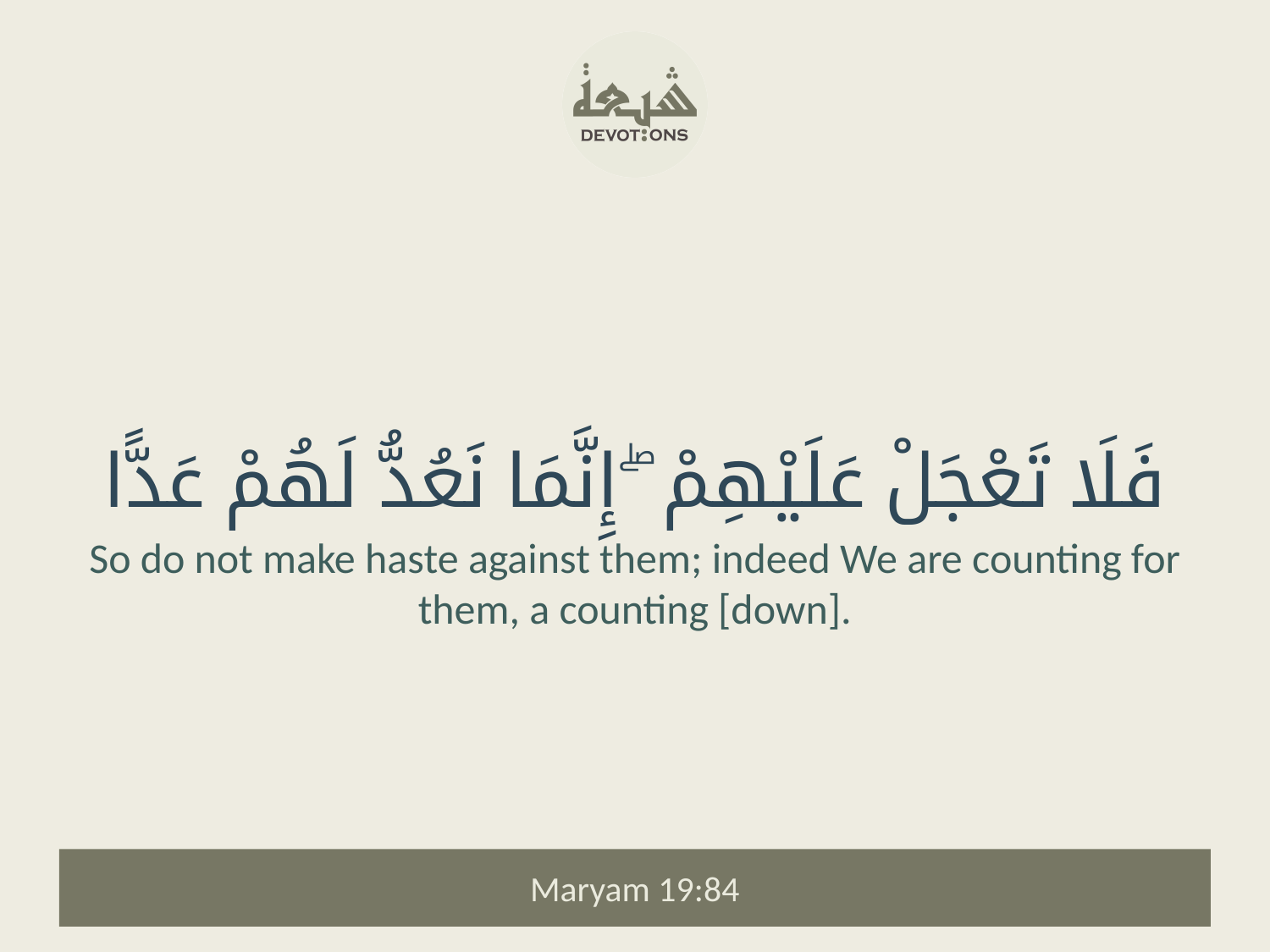

فَلَا تَعْجَلْ عَلَيْهِمْ ۖ إِنَّمَا نَعُدُّ لَهُمْ عَدًّا
So do not make haste against them; indeed We are counting for them, a counting [down].
Maryam 19:84